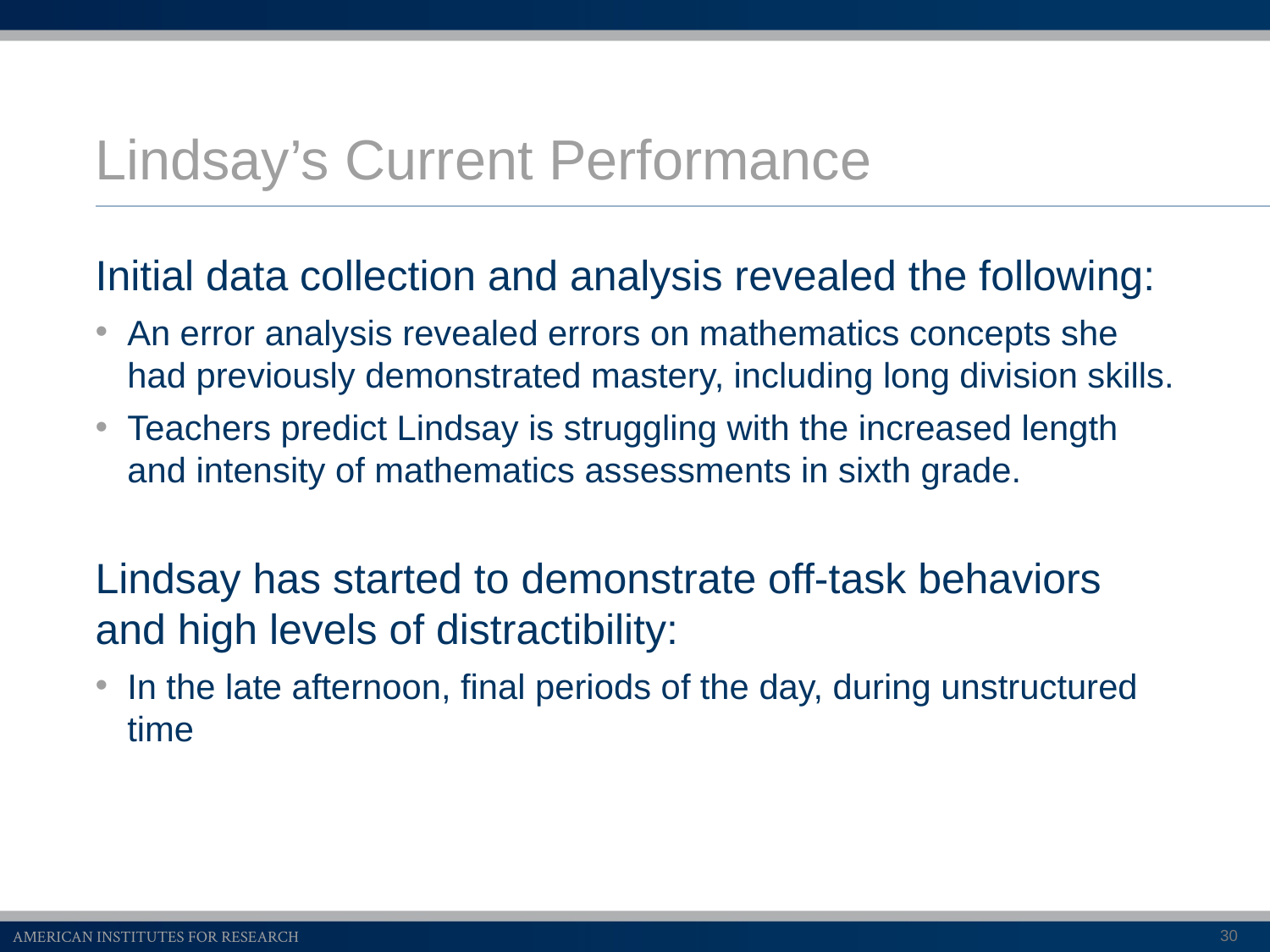

# Lindsay’s Current Performance
Initial data collection and analysis revealed the following:
An error analysis revealed errors on mathematics concepts she had previously demonstrated mastery, including long division skills.
Teachers predict Lindsay is struggling with the increased length and intensity of mathematics assessments in sixth grade.
Lindsay has started to demonstrate off-task behaviors and high levels of distractibility:
In the late afternoon, final periods of the day, during unstructured time
30